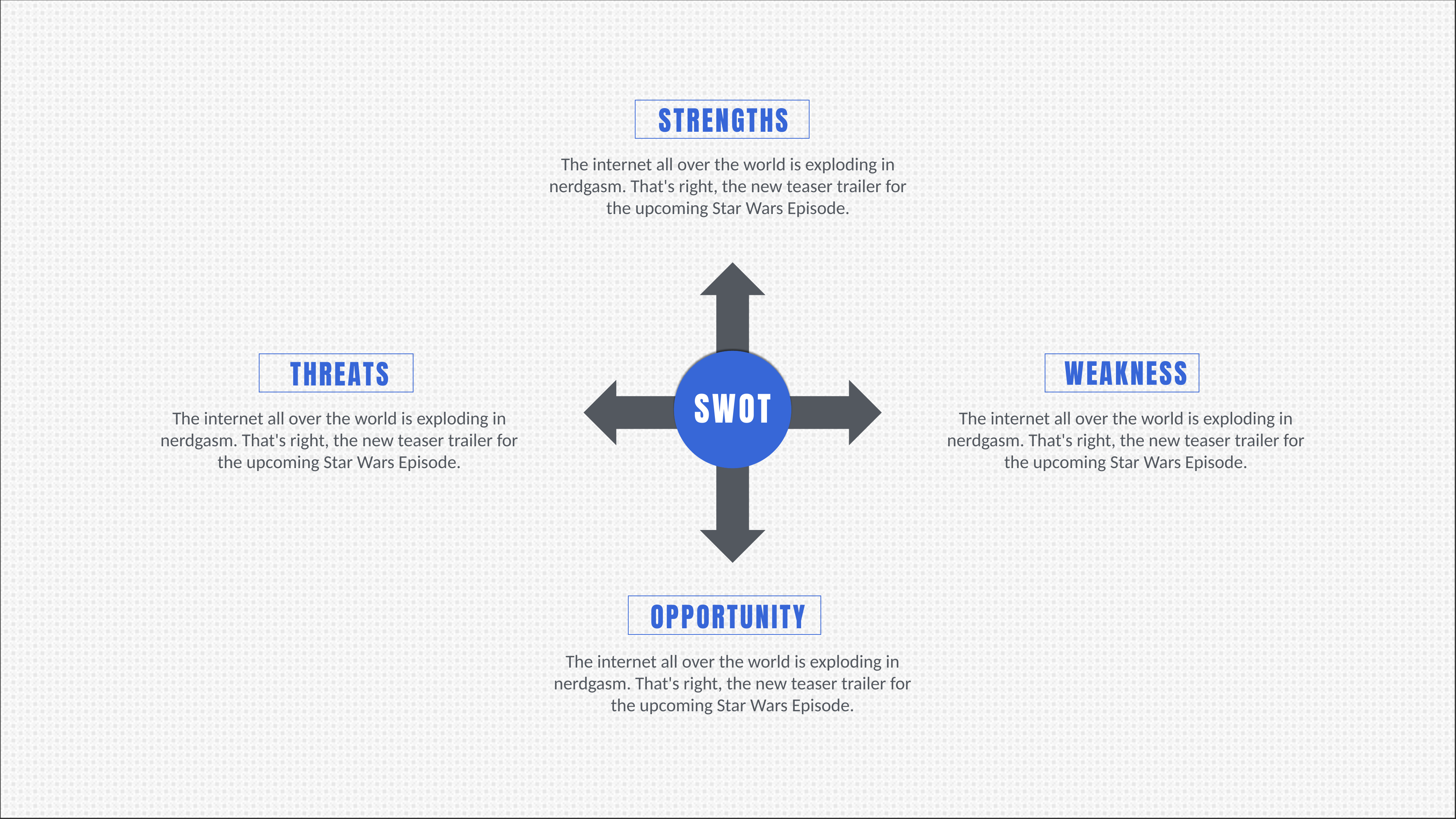

STRENGTHS

The internet all over the world is exploding in nerdgasm. That's right, the new teaser trailer for the upcoming Star Wars Episode.

WEAKNESS
THREATS

SWOT
The internet all over the world is exploding in nerdgasm. That's right, the new teaser trailer for the upcoming Star Wars Episode.
The internet all over the world is exploding in nerdgasm. That's right, the new teaser trailer for the upcoming Star Wars Episode.

OPPORTUNITY

The internet all over the world is exploding in nerdgasm. That's right, the new teaser trailer for the upcoming Star Wars Episode.